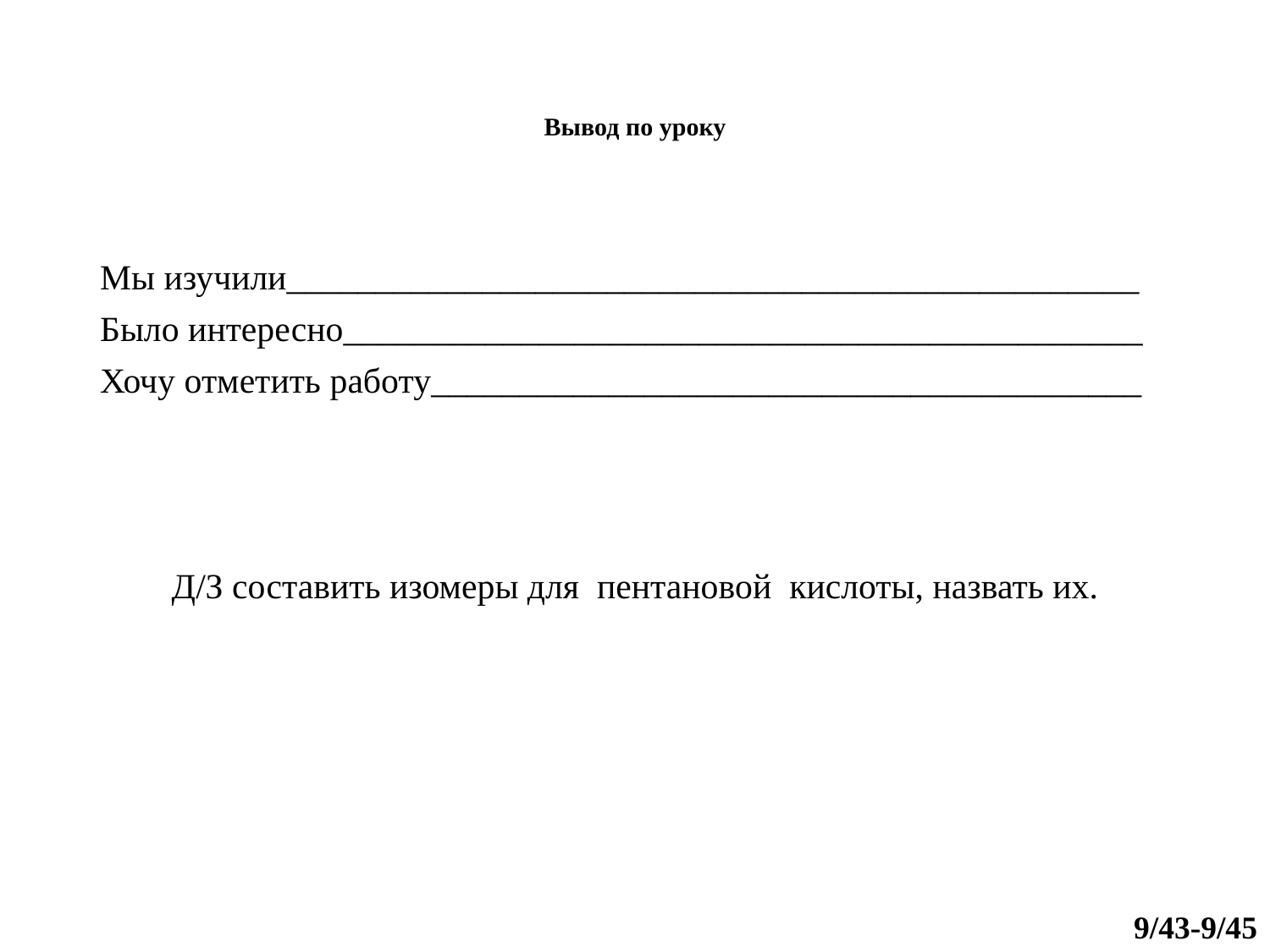

# Вывод по уроку
Мы изучили________________________________________________
Было интересно_____________________________________________
Хочу отметить работу________________________________________

Д/З составить изомеры для  пентановой  кислоты, назвать их.
9/43-9/45